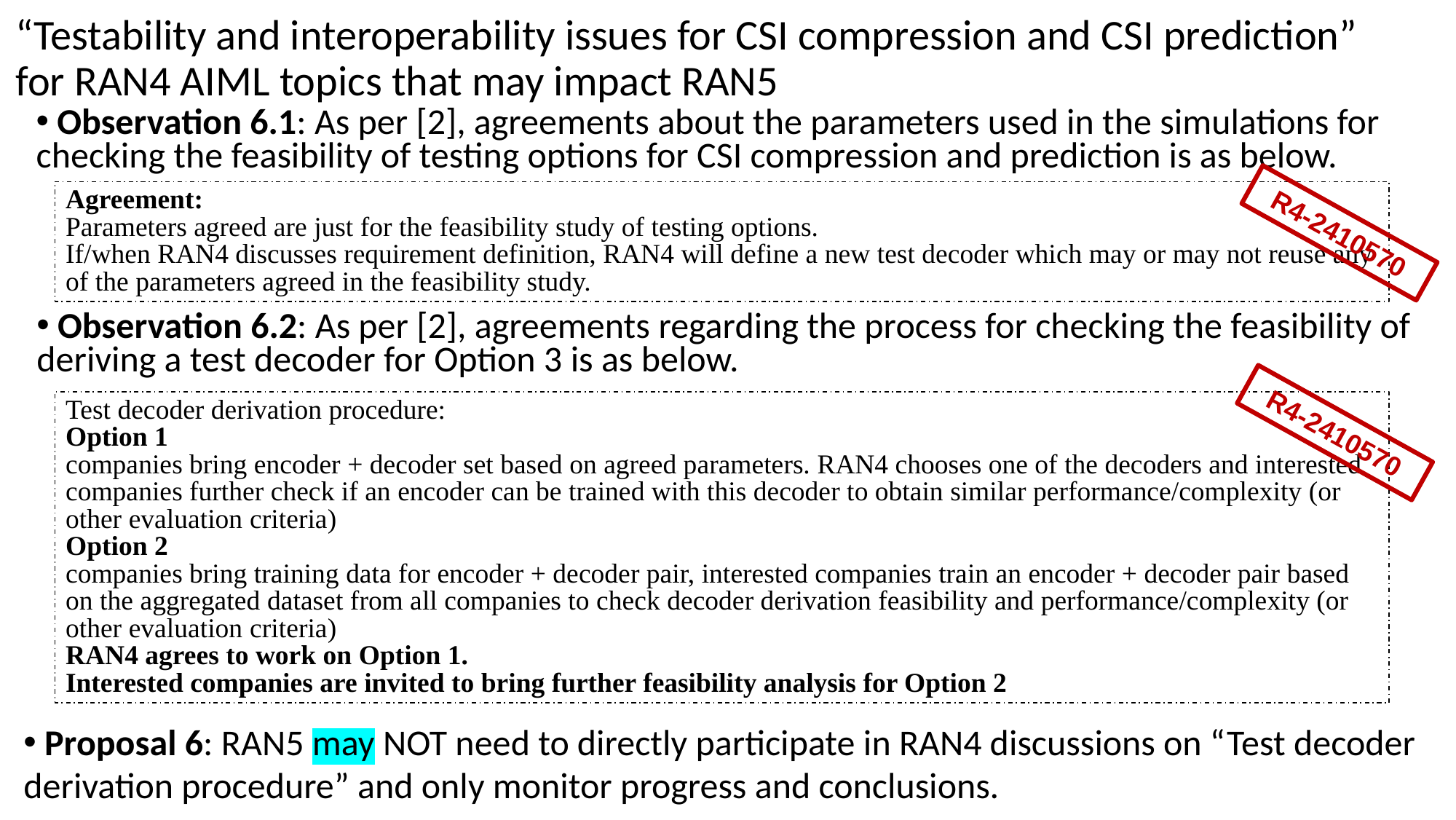

# “Testability and interoperability issues for CSI compression and CSI prediction” for RAN4 AIML topics that may impact RAN5
 Observation 6.1: As per [2], agreements about the parameters used in the simulations for checking the feasibility of testing options for CSI compression and prediction is as below.
Agreement:
Parameters agreed are just for the feasibility study of testing options.
If/when RAN4 discusses requirement definition, RAN4 will define a new test decoder which may or may not reuse any of the parameters agreed in the feasibility study.
R4-2410570
 Observation 6.2: As per [2], agreements regarding the process for checking the feasibility of deriving a test decoder for Option 3 is as below.
Test decoder derivation procedure:
Option 1
companies bring encoder + decoder set based on agreed parameters. RAN4 chooses one of the decoders and interested companies further check if an encoder can be trained with this decoder to obtain similar performance/complexity (or other evaluation criteria)
Option 2
companies bring training data for encoder + decoder pair, interested companies train an encoder + decoder pair based on the aggregated dataset from all companies to check decoder derivation feasibility and performance/complexity (or other evaluation criteria)
RAN4 agrees to work on Option 1.
Interested companies are invited to bring further feasibility analysis for Option 2
R4-2410570
 Proposal 6: RAN5 may NOT need to directly participate in RAN4 discussions on “Test decoder derivation procedure” and only monitor progress and conclusions.